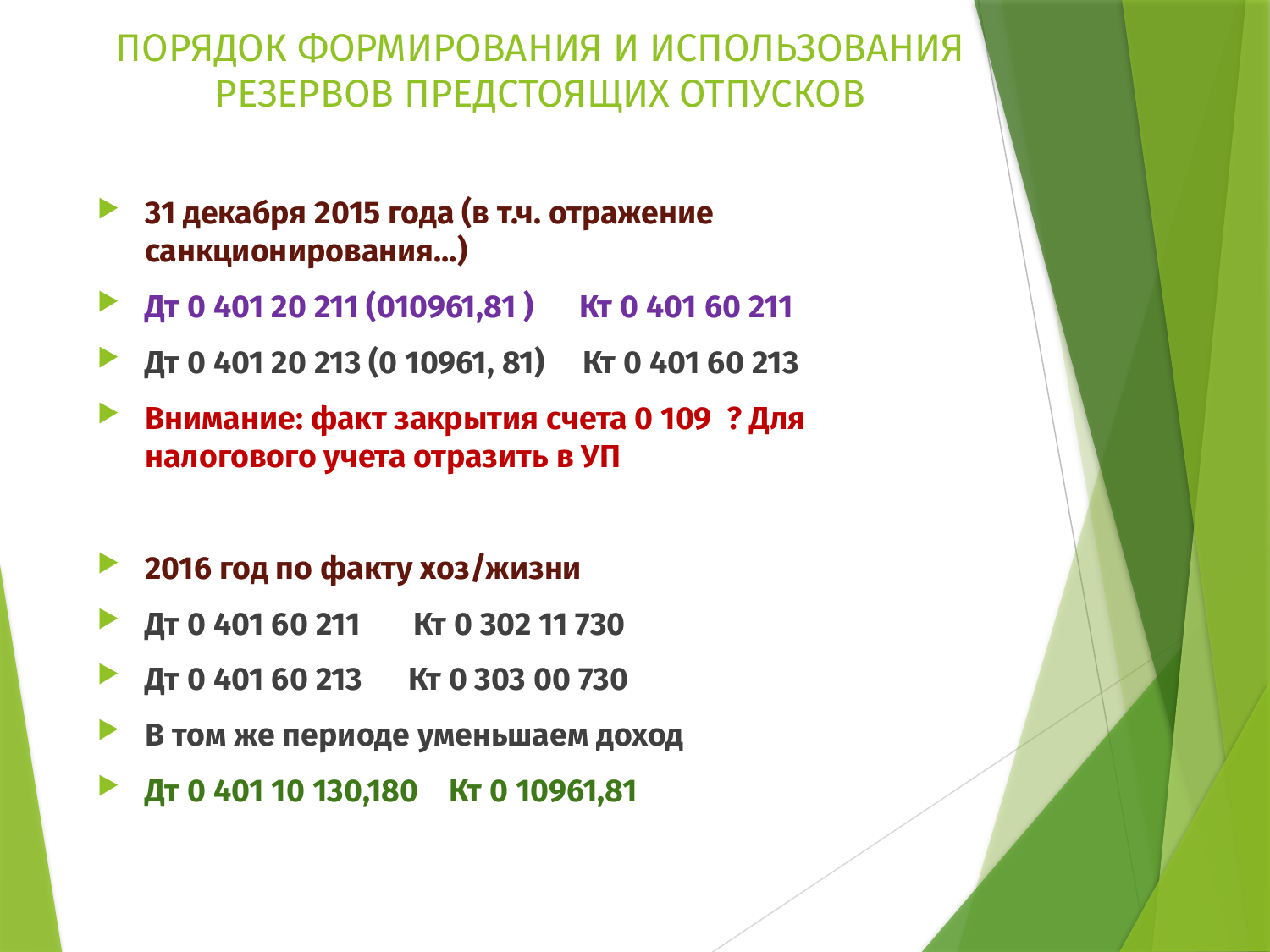

# ПОРЯДОК ФОРМИРОВАНИЯ И ИСПОЛЬЗОВАНИЯ РЕЗЕРВОВ ПРЕДСТОЯЩИХ ОТПУСКОВ
31 декабря 2015 года (в т.ч. отражение санкционирования…)
Дт 0 401 20 211 (010961,81 )      Кт 0 401 60 211
Дт 0 401 20 213 (0 10961, 81)     Кт 0 401 60 213
Внимание: факт закрытия счета 0 109  ? Для налогового учета отразить в УП

2016 год по факту хоз/жизни
Дт 0 401 60 211       Кт 0 302 11 730
Дт 0 401 60 213      Кт 0 303 00 730
В том же периоде уменьшаем доход
Дт 0 401 10 130,180    Кт 0 10961,81